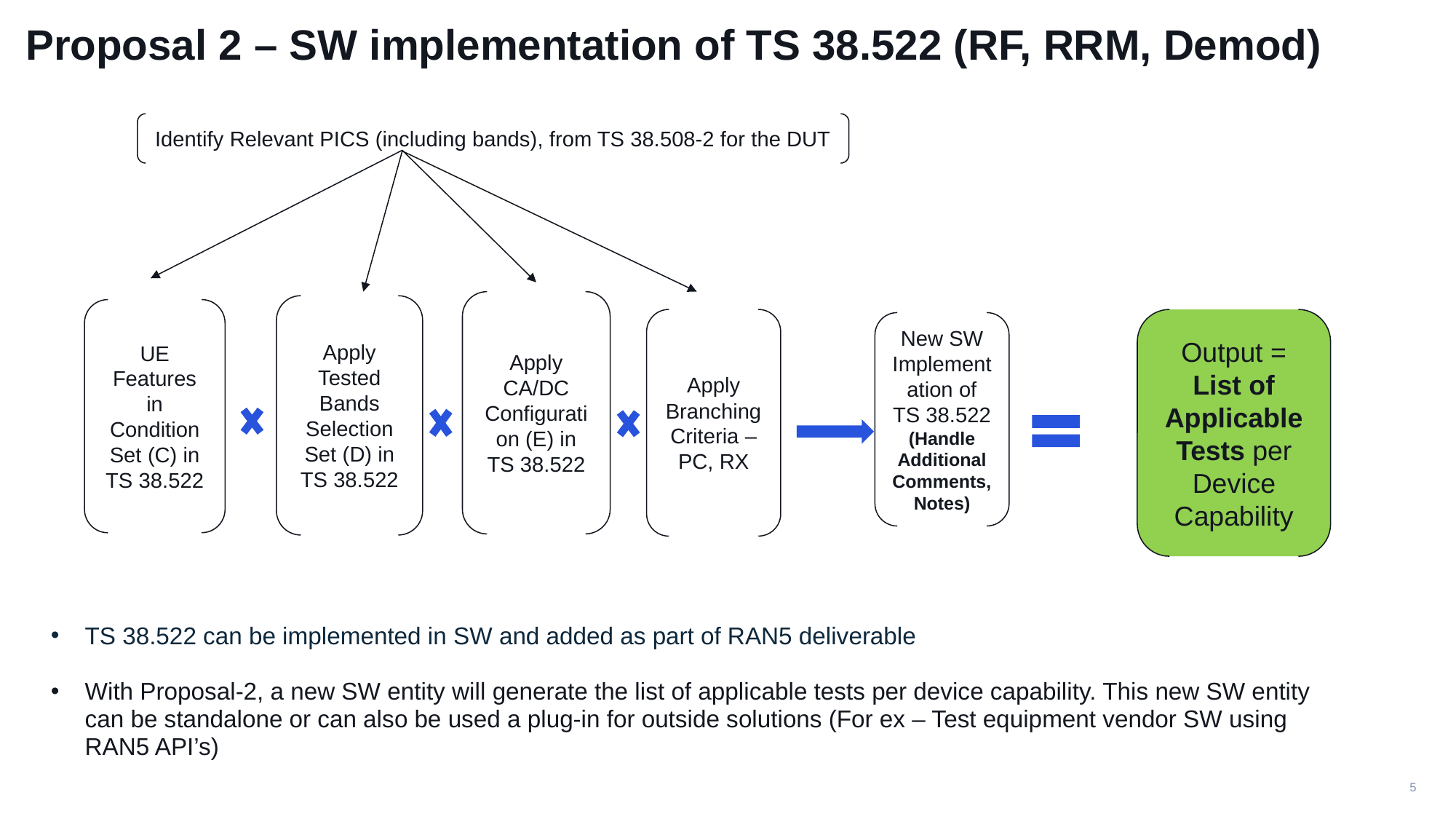

# Proposal 2 – SW implementation of TS 38.522 (RF, RRM, Demod)
Identify Relevant PICS (including bands), from TS 38.508-2 for the DUT
Apply CA/DC Configuration (E) in TS 38.522
Apply Tested Bands Selection
Set (D) in TS 38.522
UE Features in Condition
Set (C) in TS 38.522
Apply Branching Criteria –
PC, RX
Output = List of Applicable Tests per Device Capability
New SW Implementation of TS 38.522
(Handle Additional Comments, Notes)

TS 38.522 can be implemented in SW and added as part of RAN5 deliverable

With Proposal-2, a new SW entity will generate the list of applicable tests per device capability. This new SW entity can be standalone or can also be used a plug-in for outside solutions (For ex – Test equipment vendor SW using RAN5 API’s)